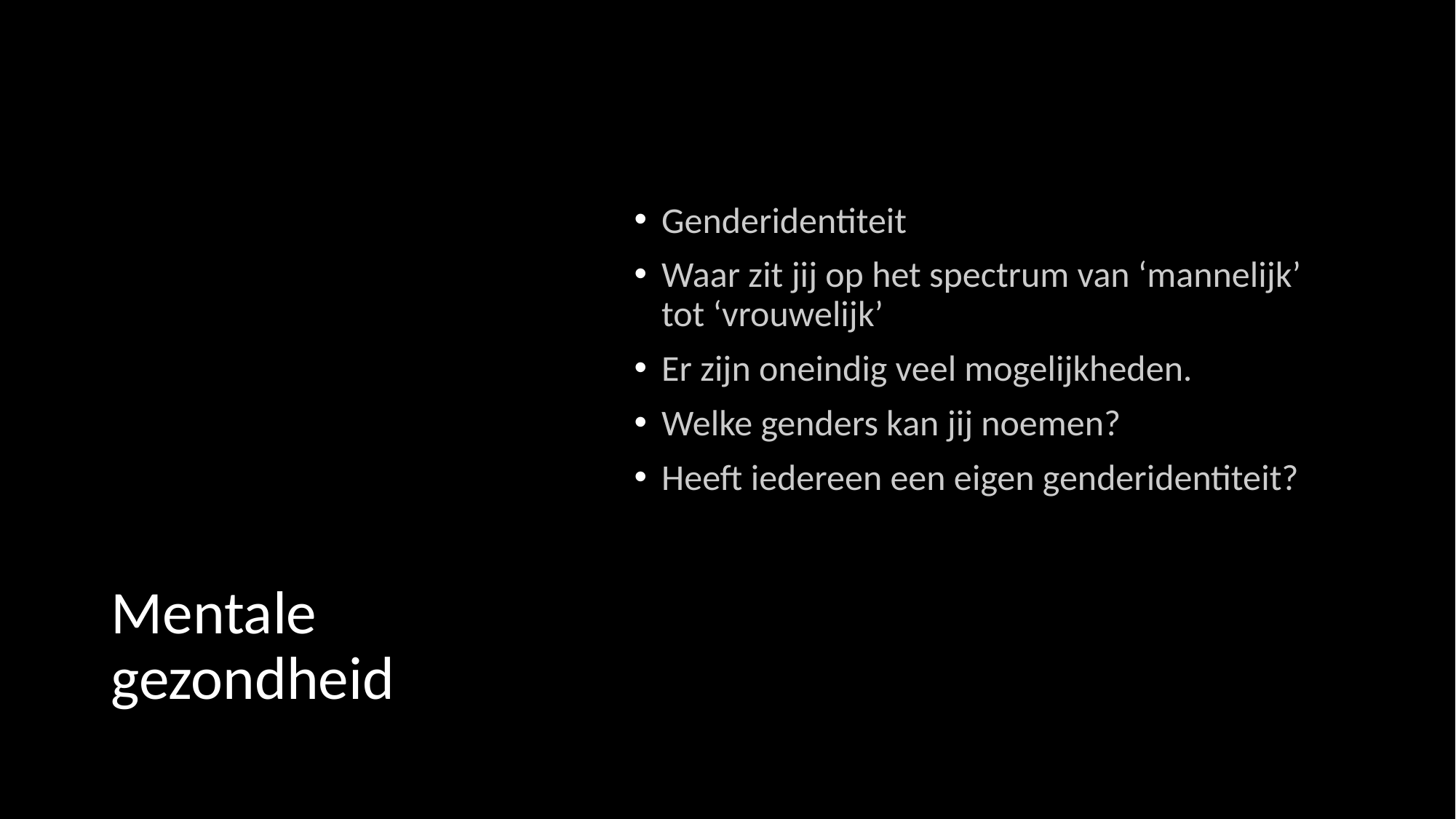

# Mentale gezondheid
Genderidentiteit
Waar zit jij op het spectrum van ‘mannelijk’ tot ‘vrouwelijk’
Er zijn oneindig veel mogelijkheden.
Welke genders kan jij noemen?
Heeft iedereen een eigen genderidentiteit?